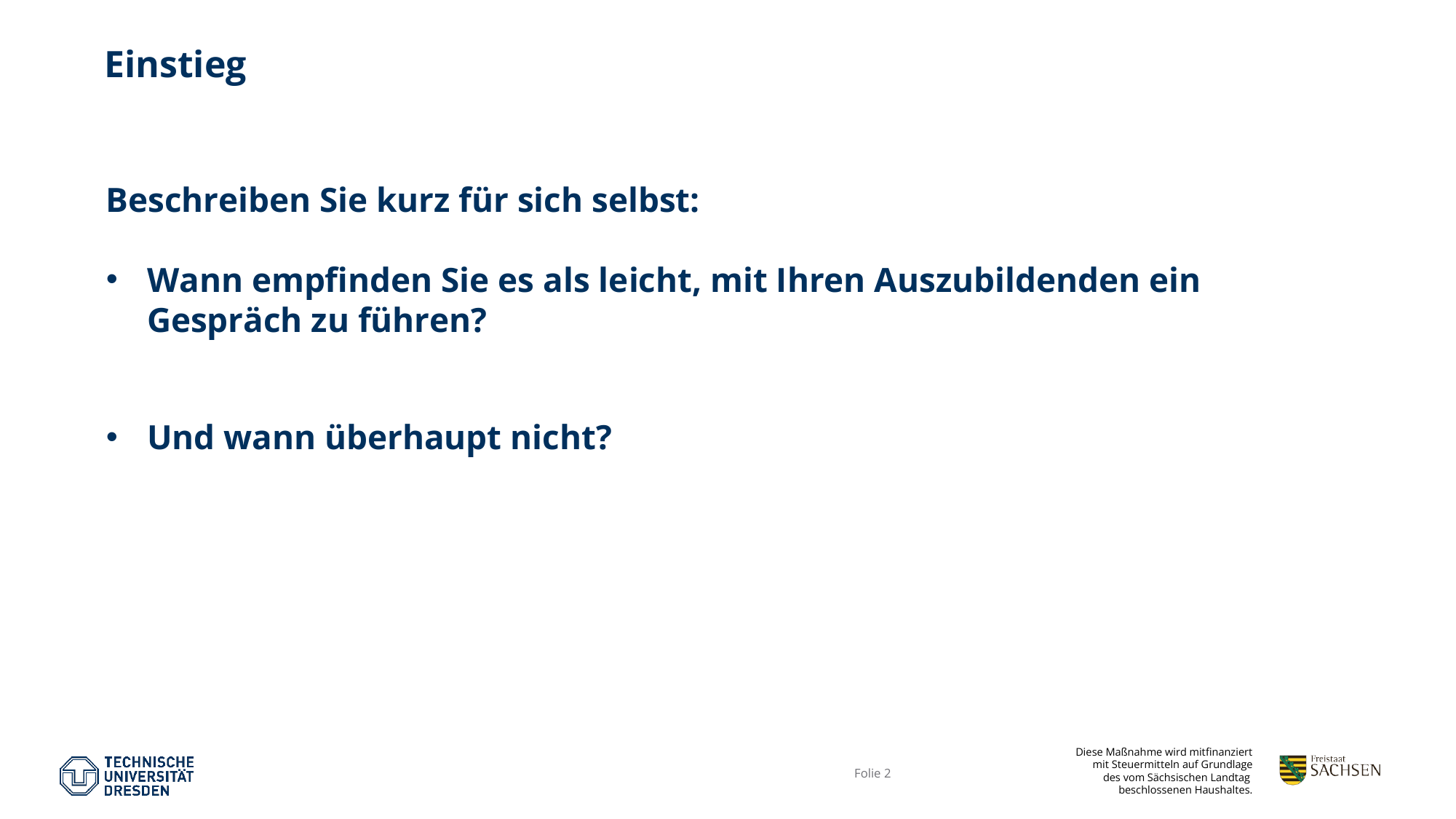

# Einstieg
Beschreiben Sie kurz für sich selbst:

Wann empfinden Sie es als leicht, mit Ihren Auszubildenden ein Gespräch zu führen?
Und wann überhaupt nicht?